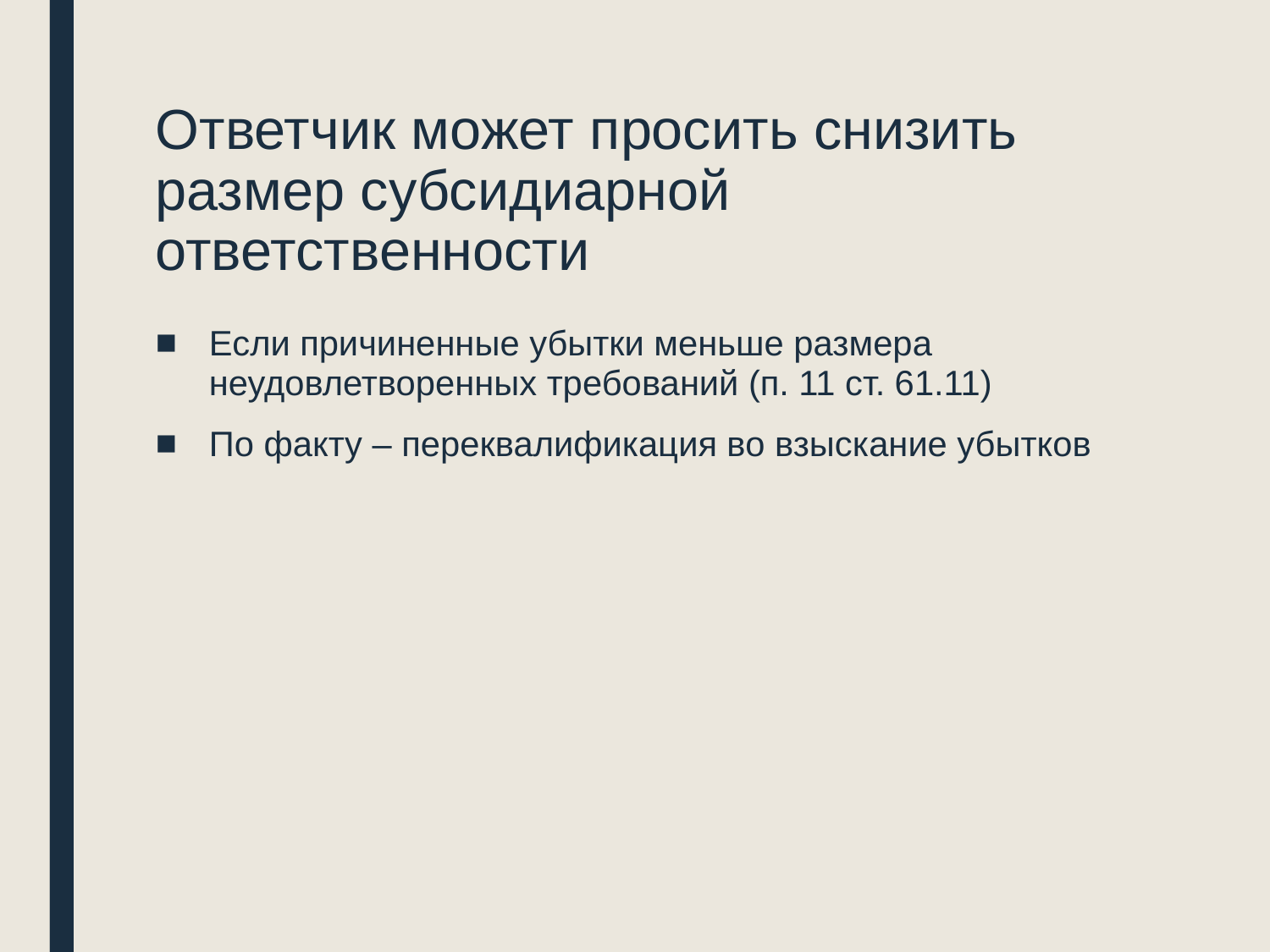

# Ответчик может просить снизить размер субсидиарной ответственности
Если причиненные убытки меньше размера неудовлетворенных требований (п. 11 ст. 61.11)
По факту – переквалификация во взыскание убытков